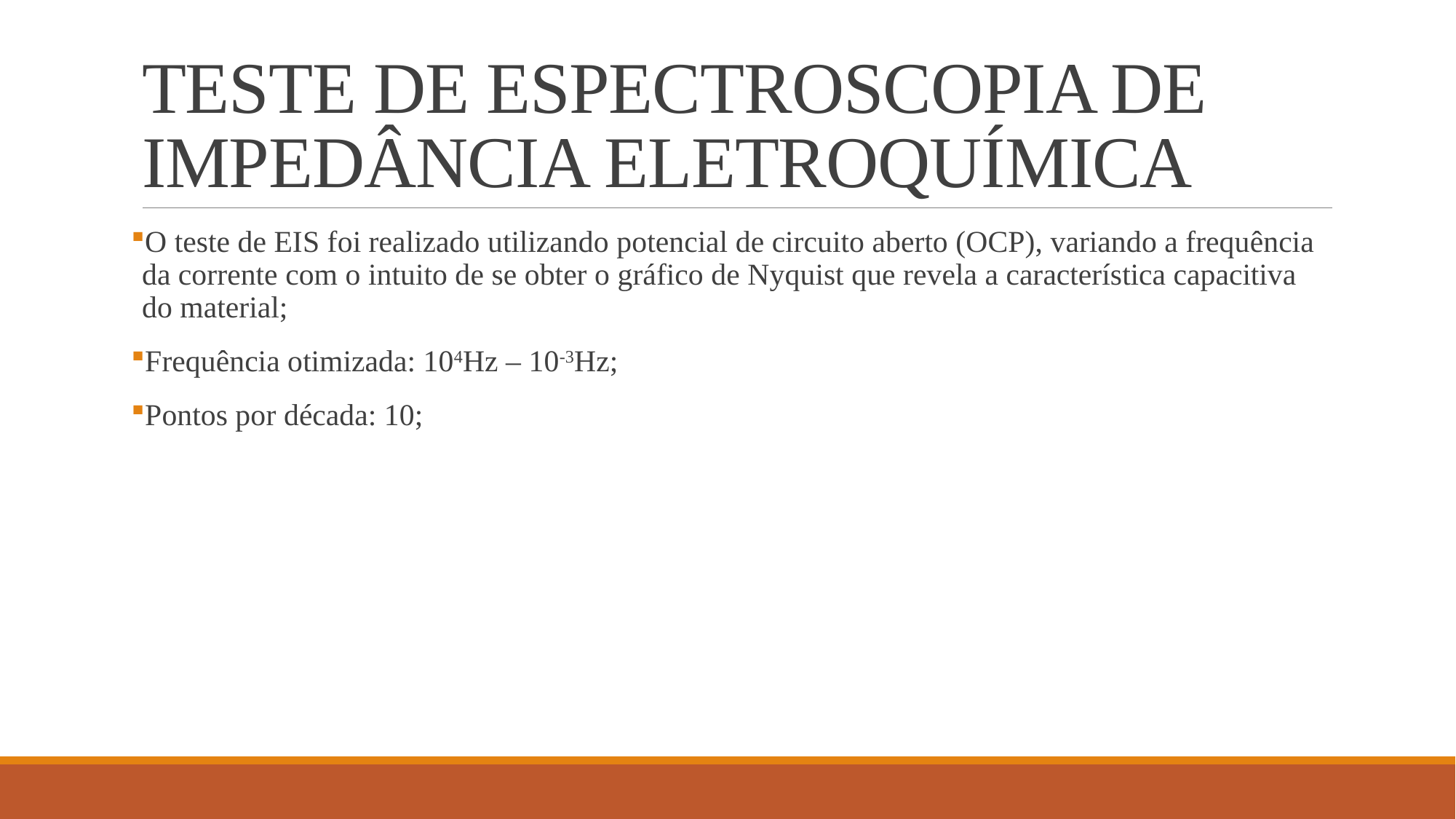

# TESTE DE ESPECTROSCOPIA DE IMPEDÂNCIA ELETROQUÍMICA
O teste de EIS foi realizado utilizando potencial de circuito aberto (OCP), variando a frequência da corrente com o intuito de se obter o gráfico de Nyquist que revela a característica capacitiva do material;
Frequência otimizada: 104Hz – 10-3Hz;
Pontos por década: 10;